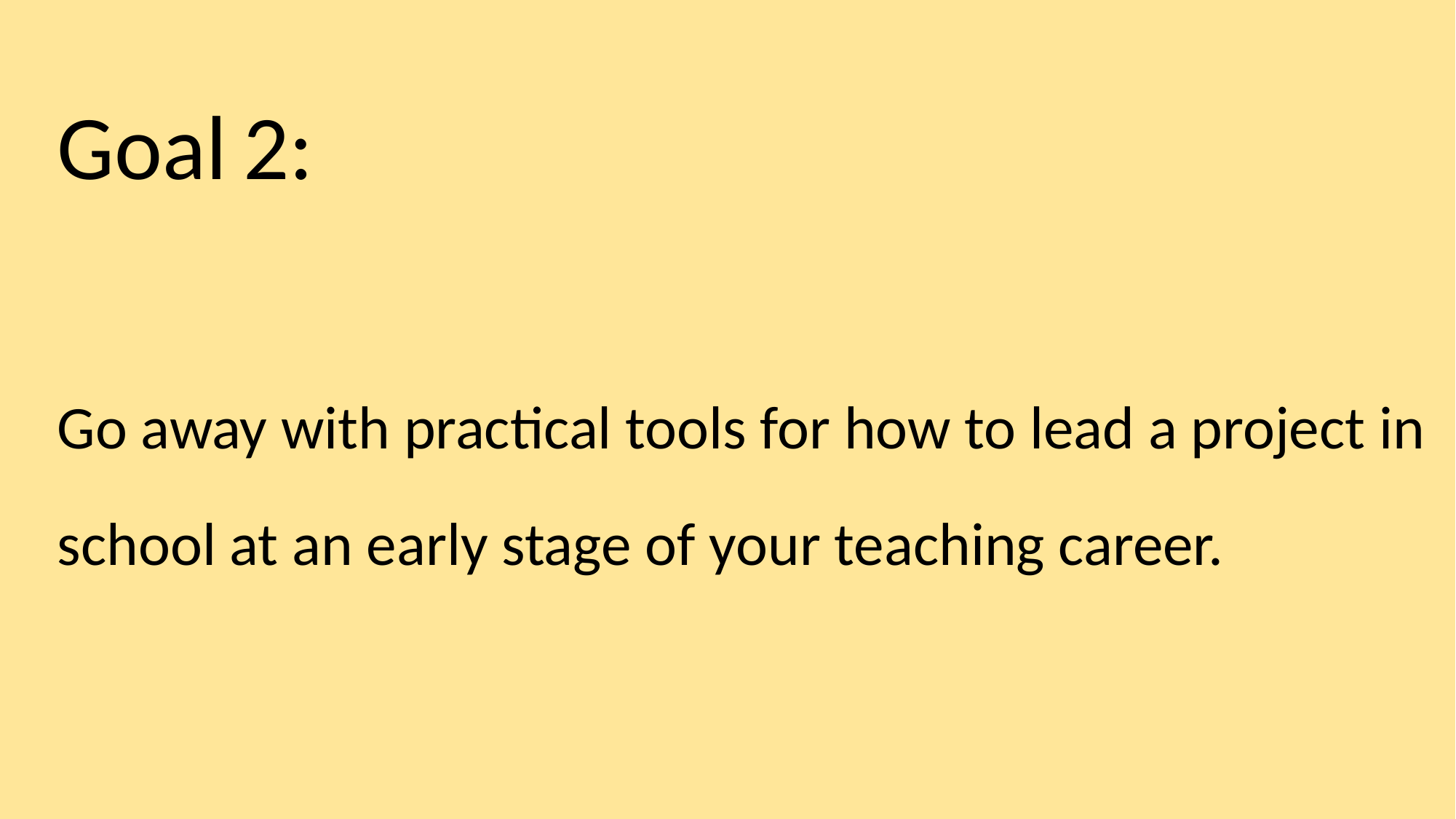

Goal 2:

Go away with practical tools for how to lead a project in school at an early stage of your teaching career.